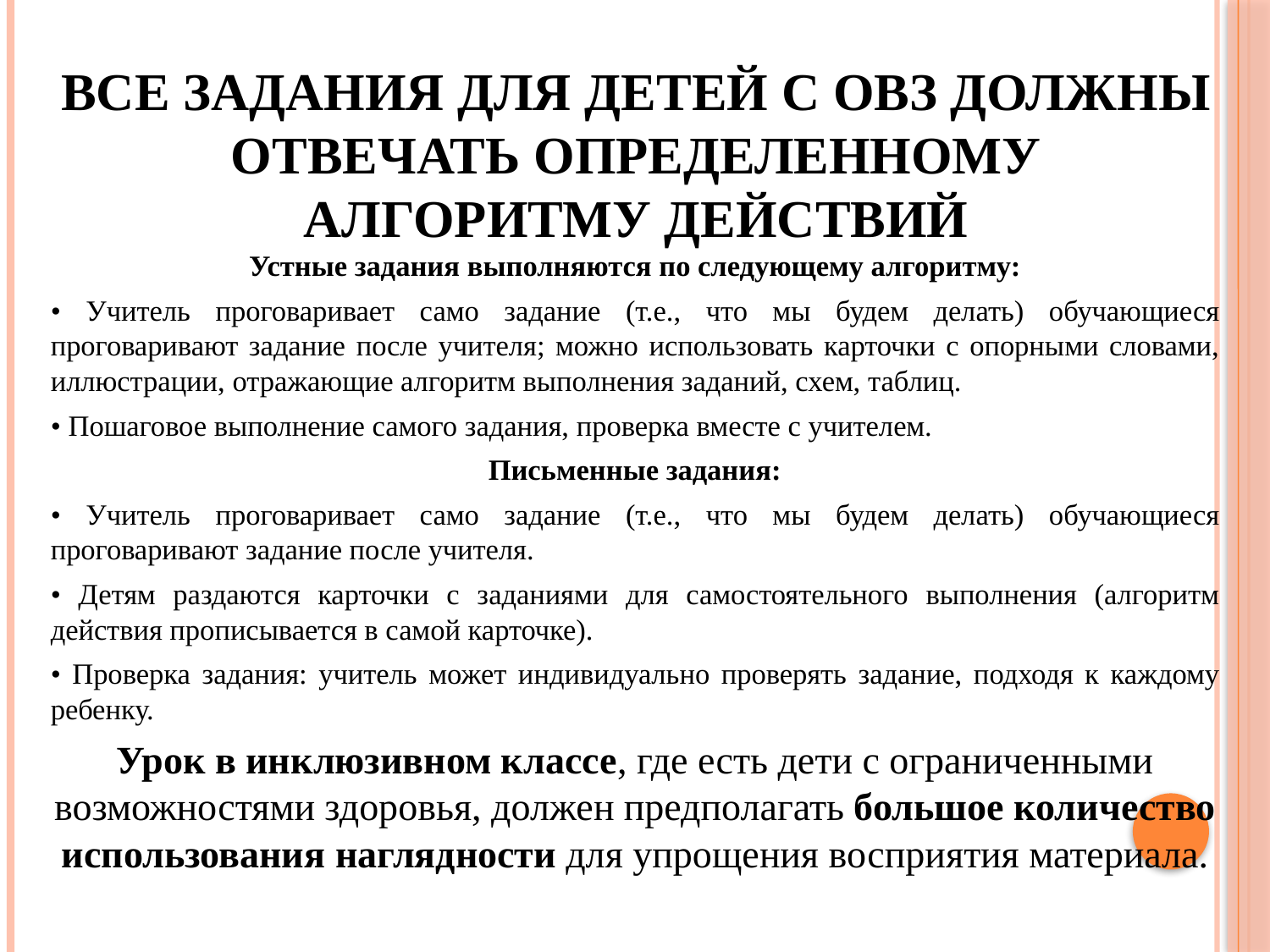

# Все задания для детей с ОВЗ должны отвечать определенному алгоритму действий

Устные задания выполняются по следующему алгоритму:
• Учитель проговаривает само задание (т.е., что мы будем делать) обучающиеся проговаривают задание после учителя; можно использовать карточки с опорными словами, иллюстрации, отражающие алгоритм выполнения заданий, схем, таблиц.
• Пошаговое выполнение самого задания, проверка вместе с учителем.
Письменные задания:
• Учитель проговаривает само задание (т.е., что мы будем делать) обучающиеся проговаривают задание после учителя.
• Детям раздаются карточки с заданиями для самостоятельного выполнения (алгоритм действия прописывается в самой карточке).
• Проверка задания: учитель может индивидуально проверять задание, подходя к каждому ребенку.
Урок в инклюзивном классе, где есть дети с ограниченными возможностями здоровья, должен предполагать большое количество использования наглядности для упрощения восприятия материала.